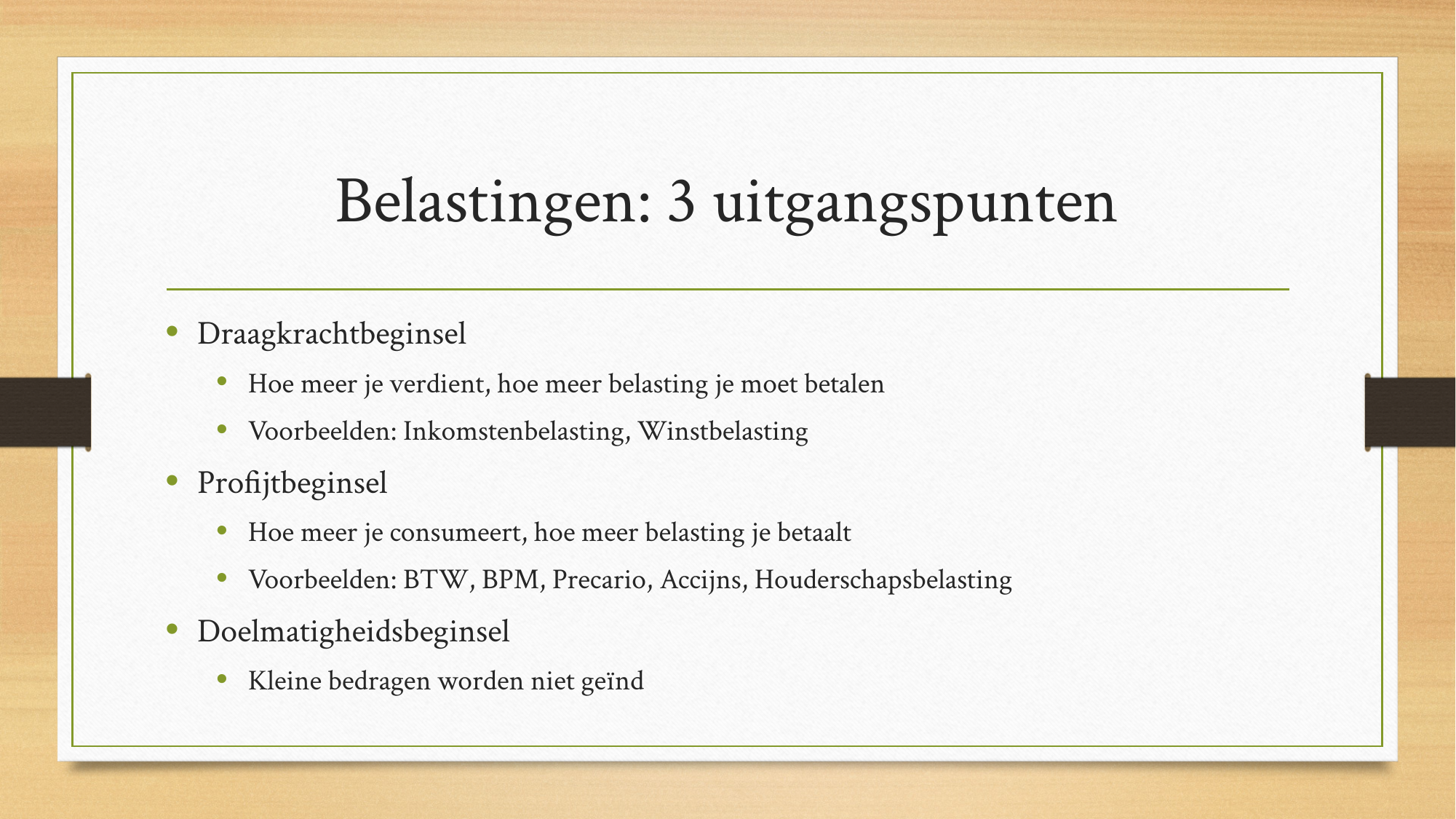

# Belastingen: 3 uitgangspunten
Draagkrachtbeginsel
Hoe meer je verdient, hoe meer belasting je moet betalen
Voorbeelden: Inkomstenbelasting, Winstbelasting
Profijtbeginsel
Hoe meer je consumeert, hoe meer belasting je betaalt
Voorbeelden: BTW, BPM, Precario, Accijns, Houderschapsbelasting
Doelmatigheidsbeginsel
Kleine bedragen worden niet geïnd